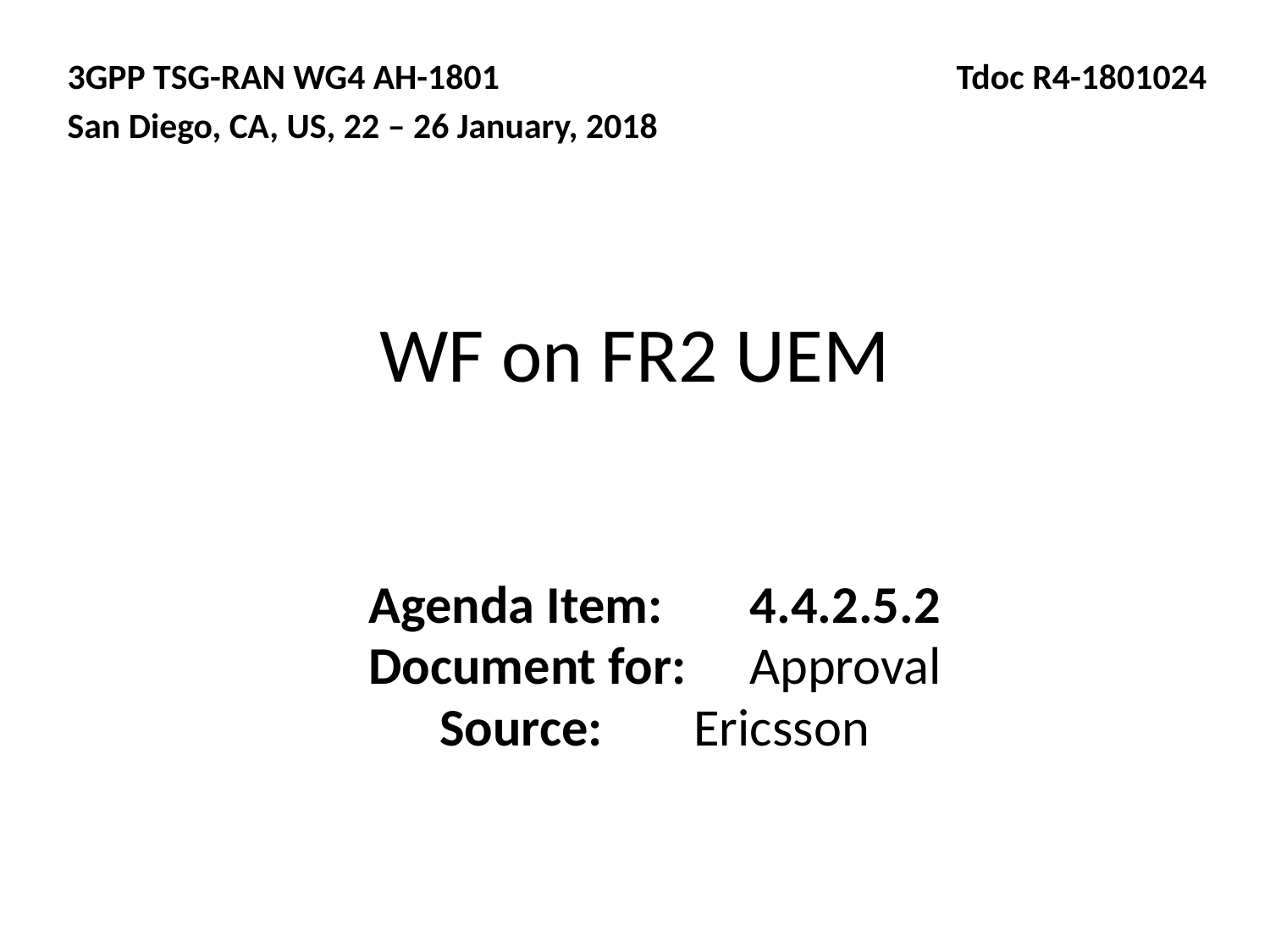

3GPP TSG-RAN WG4 AH-1801  				Tdoc R4-1801024
San Diego, CA, US, 22 – 26 January, 2018

# WF on FR2 UEM
Agenda Item:	4.4.2.5.2
Document for:	Approval
Source: 	Ericsson